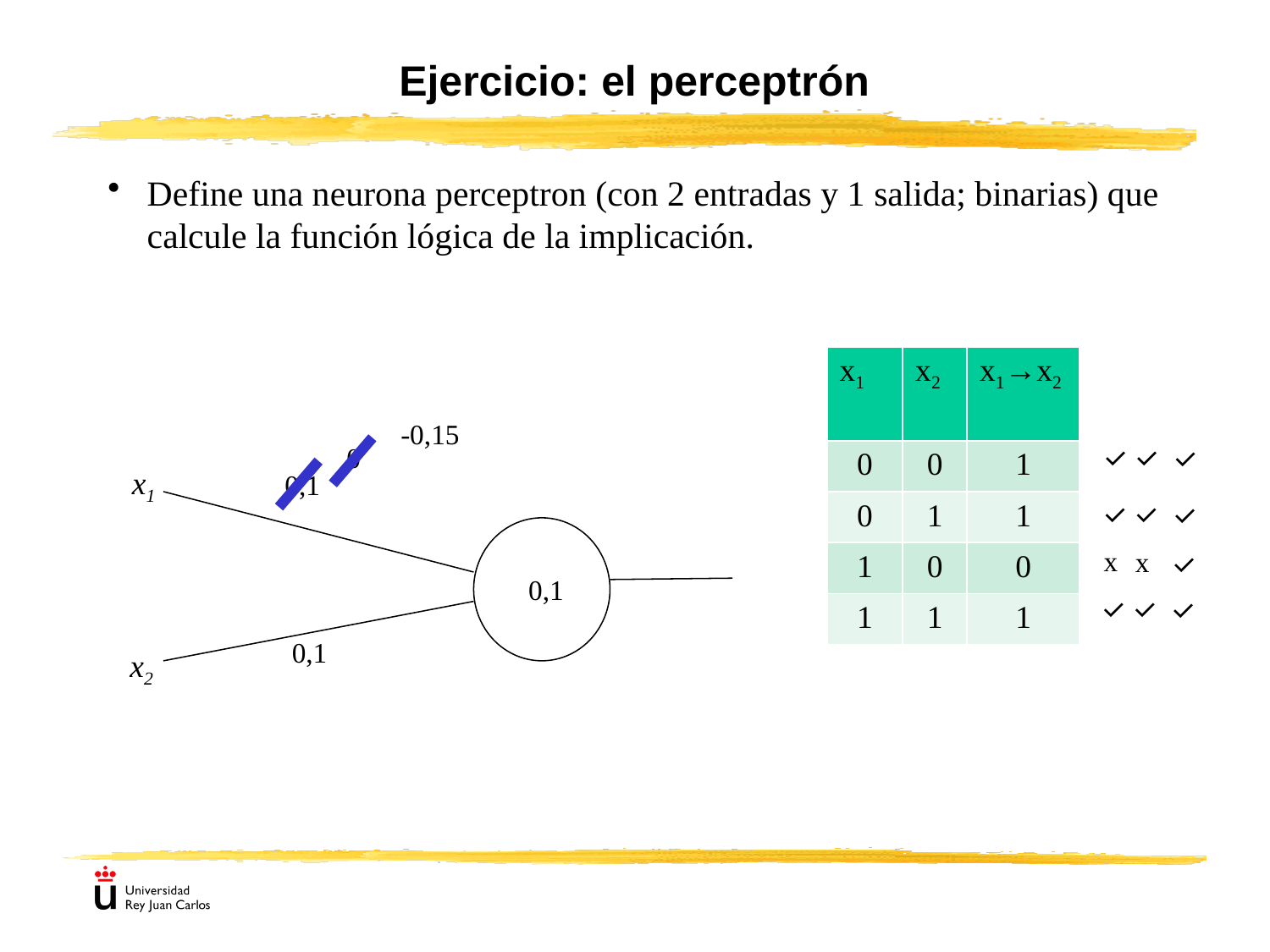

# Ejercicio: el perceptrón

Define una neurona perceptron (con 2 entradas y 1 salida; binarias) que calcule la función lógica de la implicación.

| x1 | x2 | x1→x2 |
| --- | --- | --- |
| 0 | 0 | 1 |
| 0 | 1 | 1 |
| 1 | 0 | 0 |
| 1 | 1 | 1 |
-0,15
0
✓
✓
✓
x1

x2
0,1
✓
✓
✓
x
x
✓
0,1
✓
✓
✓
0,1